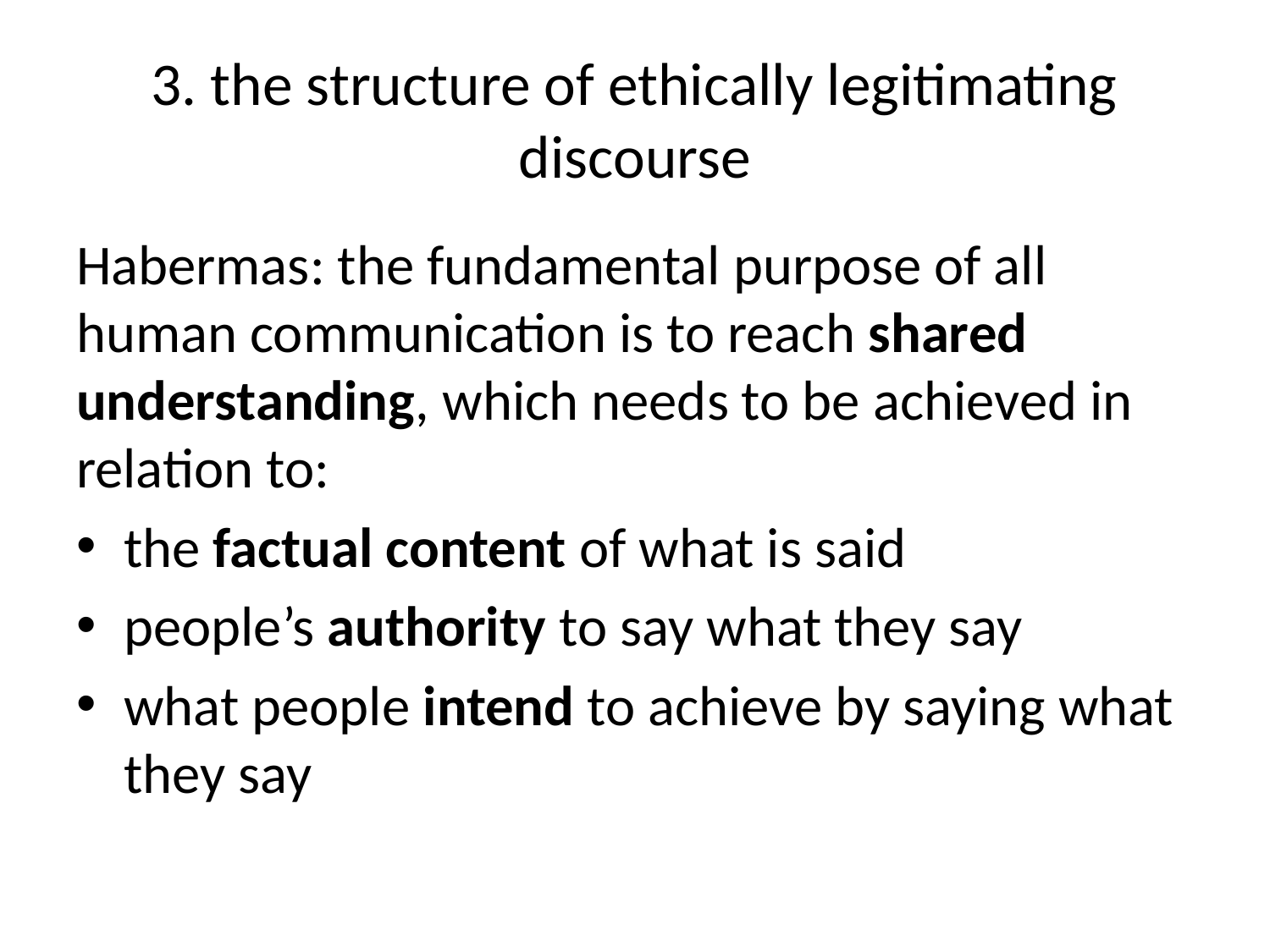

# 3. the structure of ethically legitimating discourse
Habermas: the fundamental purpose of all human communication is to reach shared understanding, which needs to be achieved in relation to:
the factual content of what is said
people’s authority to say what they say
what people intend to achieve by saying what they say